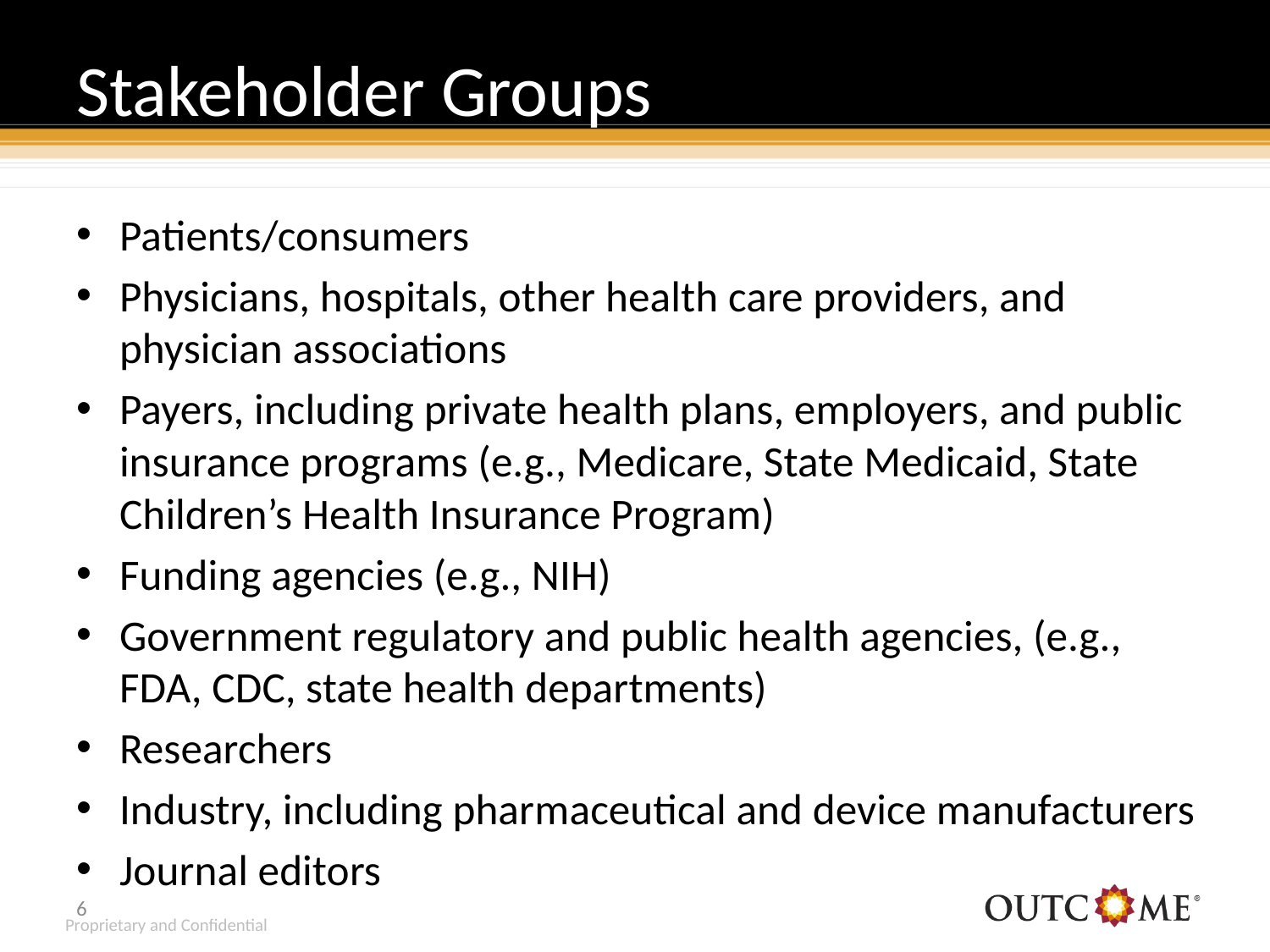

# Stakeholder Groups
Patients/consumers
Physicians, hospitals, other health care providers, and physician associations
Payers, including private health plans, employers, and public insurance programs (e.g., Medicare, State Medicaid, State Children’s Health Insurance Program)
Funding agencies (e.g., NIH)
Government regulatory and public health agencies, (e.g., FDA, CDC, state health departments)
Researchers
Industry, including pharmaceutical and device manufacturers
Journal editors
6